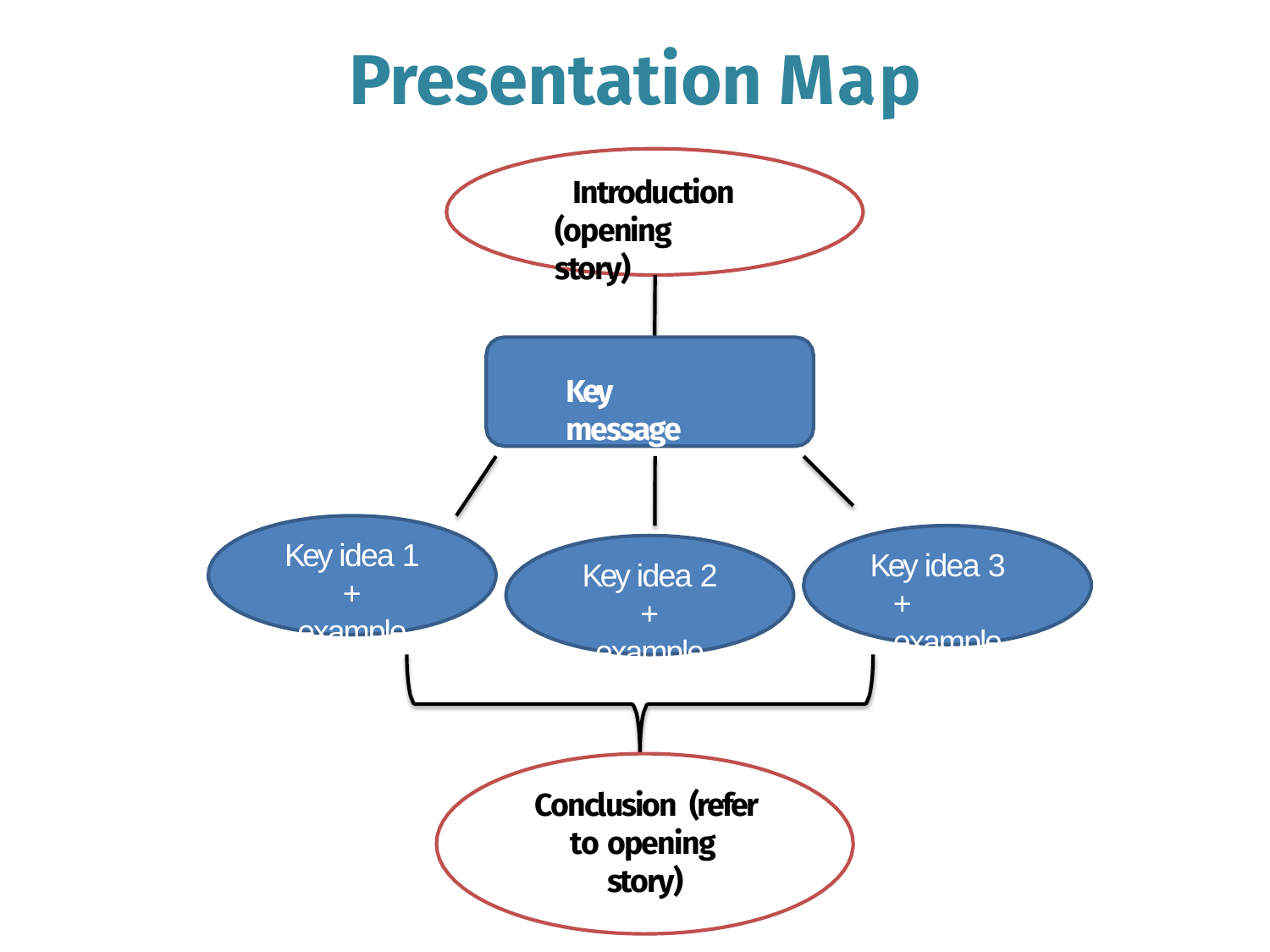

# Presentation Map

Introduction  (opening story)

Key message

Key idea 1 +
example

Key idea 3 +  example
Key idea 2 +
example

Conclusion  (refer to opening  story)